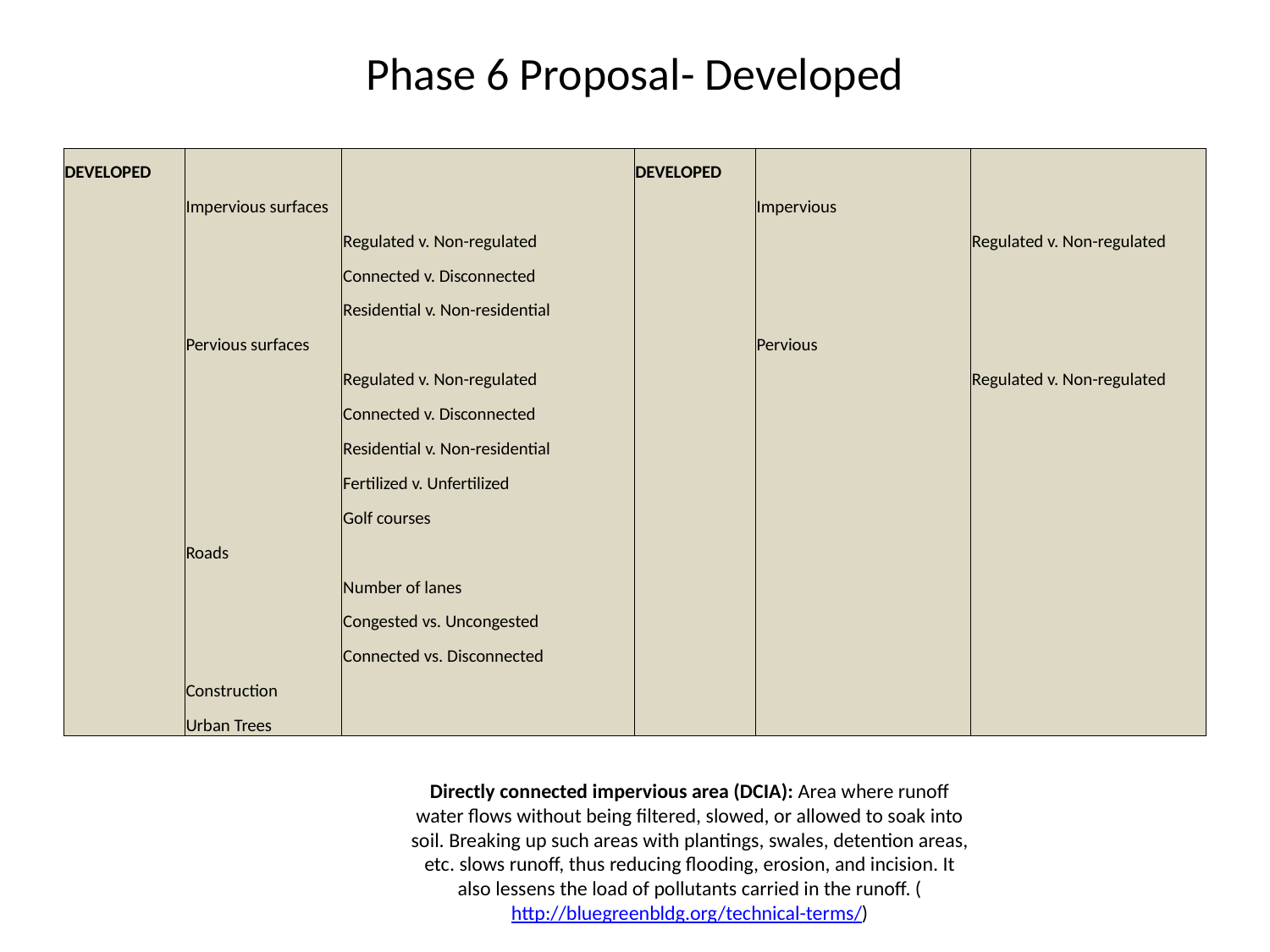

# Phase 6 Proposal- Developed
| DEVELOPED |  |  | DEVELOPED |  |  |
| --- | --- | --- | --- | --- | --- |
|  | Impervious surfaces |  |  | Impervious |  |
|  |  | Regulated v. Non-regulated |  |  | Regulated v. Non-regulated |
|  |  | Connected v. Disconnected |  |  |  |
|  |  | Residential v. Non-residential |  |  |  |
|  | Pervious surfaces |  |  | Pervious |  |
|  |  | Regulated v. Non-regulated |  |  | Regulated v. Non-regulated |
|  |  | Connected v. Disconnected |  |  |  |
|  |  | Residential v. Non-residential |  |  |  |
|  |  | Fertilized v. Unfertilized |  |  |  |
|  |  | Golf courses |  |  |  |
|  | Roads |  |  |  |  |
|  |  | Number of lanes |  |  |  |
|  |  | Congested vs. Uncongested |  |  |  |
|  |  | Connected vs. Disconnected |  |  |  |
|  | Construction |  |  |  |  |
|  | Urban Trees |  |  |  |  |
Directly connected impervious area (DCIA): Area where runoff water flows without being filtered, slowed, or allowed to soak into soil. Breaking up such areas with plantings, swales, detention areas, etc. slows runoff, thus reducing flooding, erosion, and incision. It also lessens the load of pollutants carried in the runoff. (http://bluegreenbldg.org/technical-terms/)